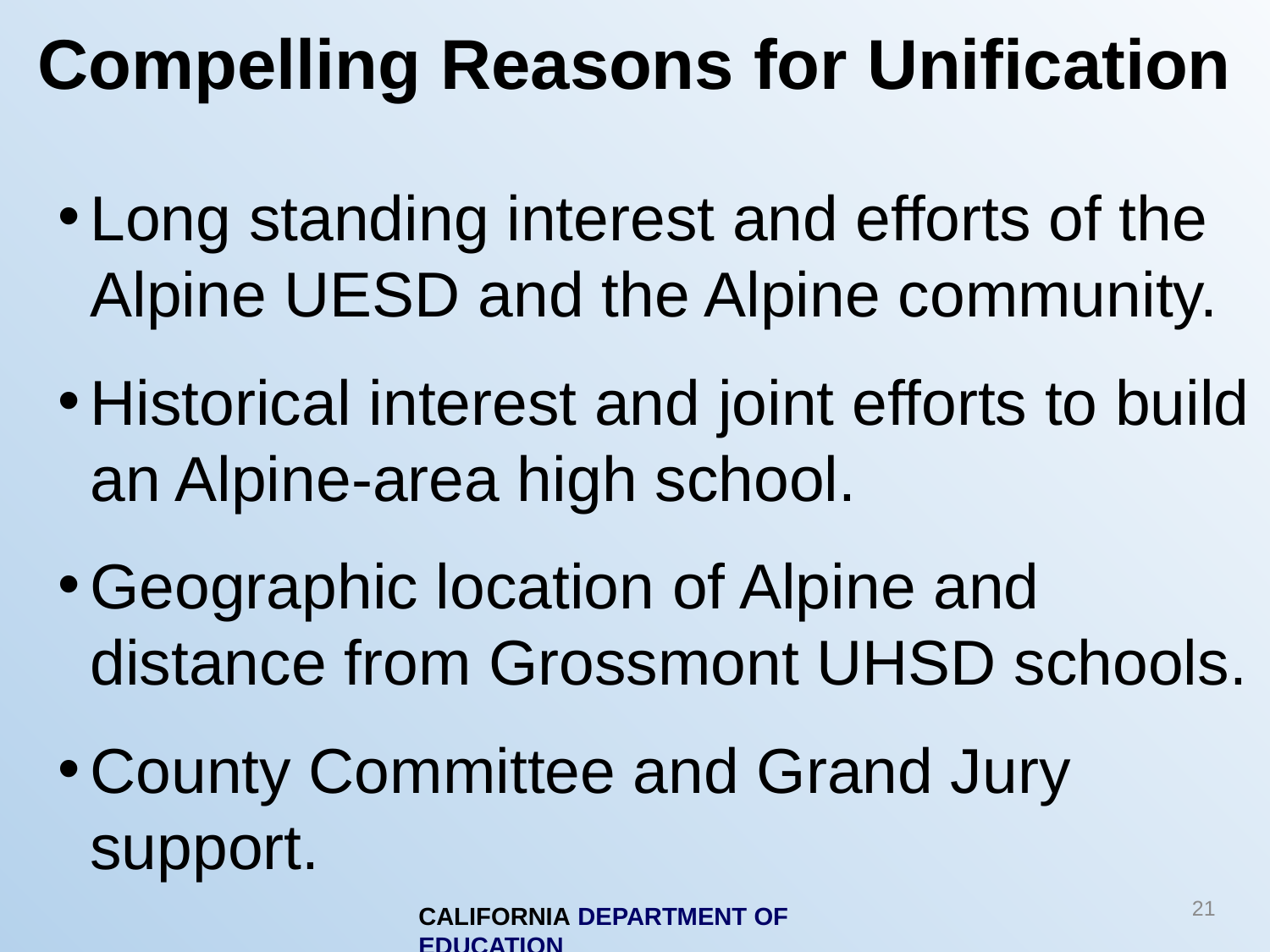

# Compelling Reasons for Unification
Long standing interest and efforts of the Alpine UESD and the Alpine community.
Historical interest and joint efforts to build an Alpine-area high school.
Geographic location of Alpine and distance from Grossmont UHSD schools.
County Committee and Grand Jury support.
21